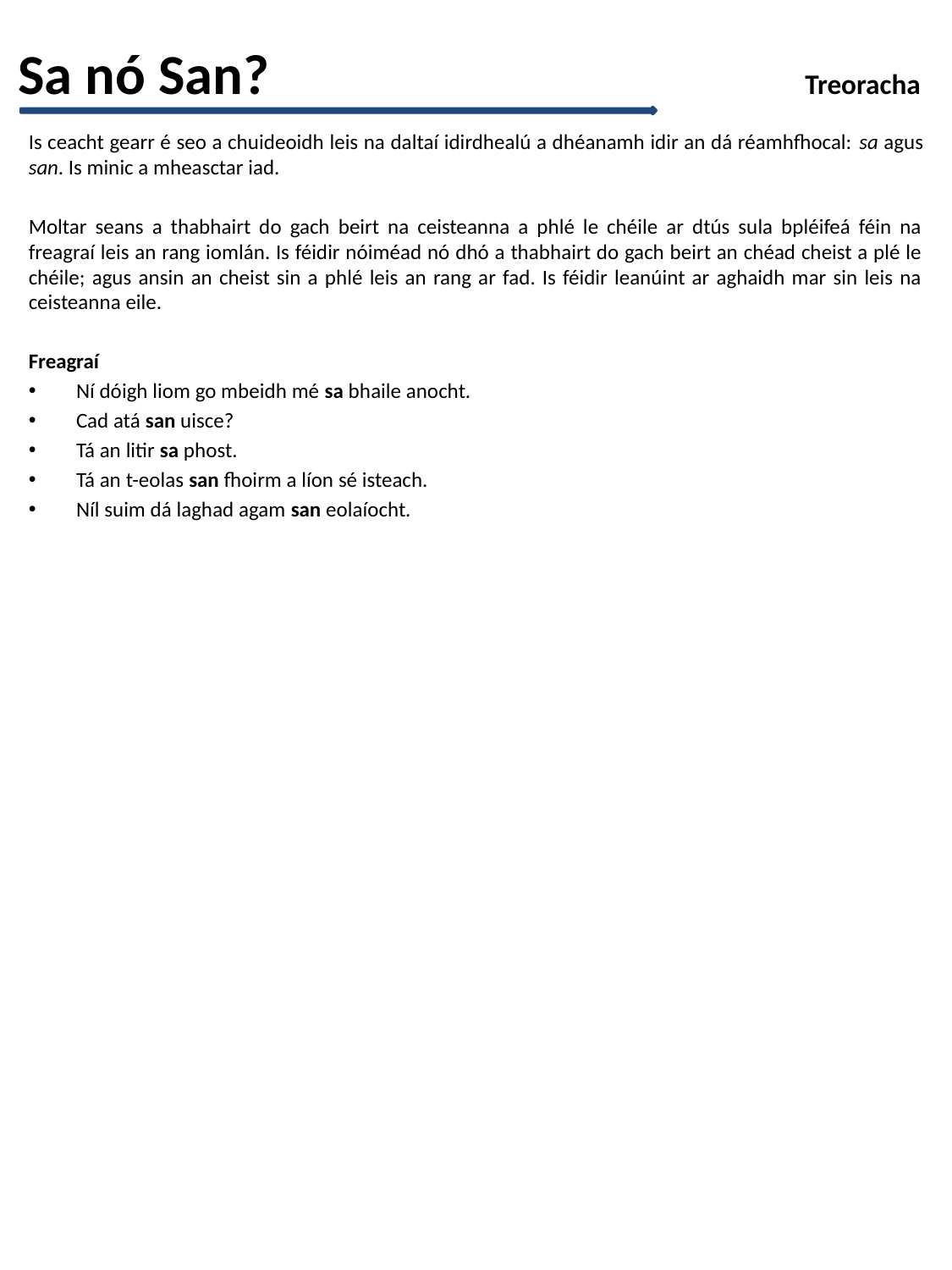

Sa nó San?					  Treoracha

Is ceacht gearr é seo a chuideoidh leis na daltaí idirdhealú a dhéanamh idir an dá réamhfhocal: sa agus san. Is minic a mheasctar iad.

Moltar seans a thabhairt do gach beirt na ceisteanna a phlé le chéile ar dtús sula bpléifeá féin na freagraí leis an rang iomlán. Is féidir nóiméad nó dhó a thabhairt do gach beirt an chéad cheist a plé le chéile; agus ansin an cheist sin a phlé leis an rang ar fad. Is féidir leanúint ar aghaidh mar sin leis na ceisteanna eile.

Freagraí
Ní dóigh liom go mbeidh mé sa bhaile anocht.
Cad atá san uisce?
Tá an litir sa phost.
Tá an t-eolas san fhoirm a líon sé isteach.
Níl suim dá laghad agam san eolaíocht.